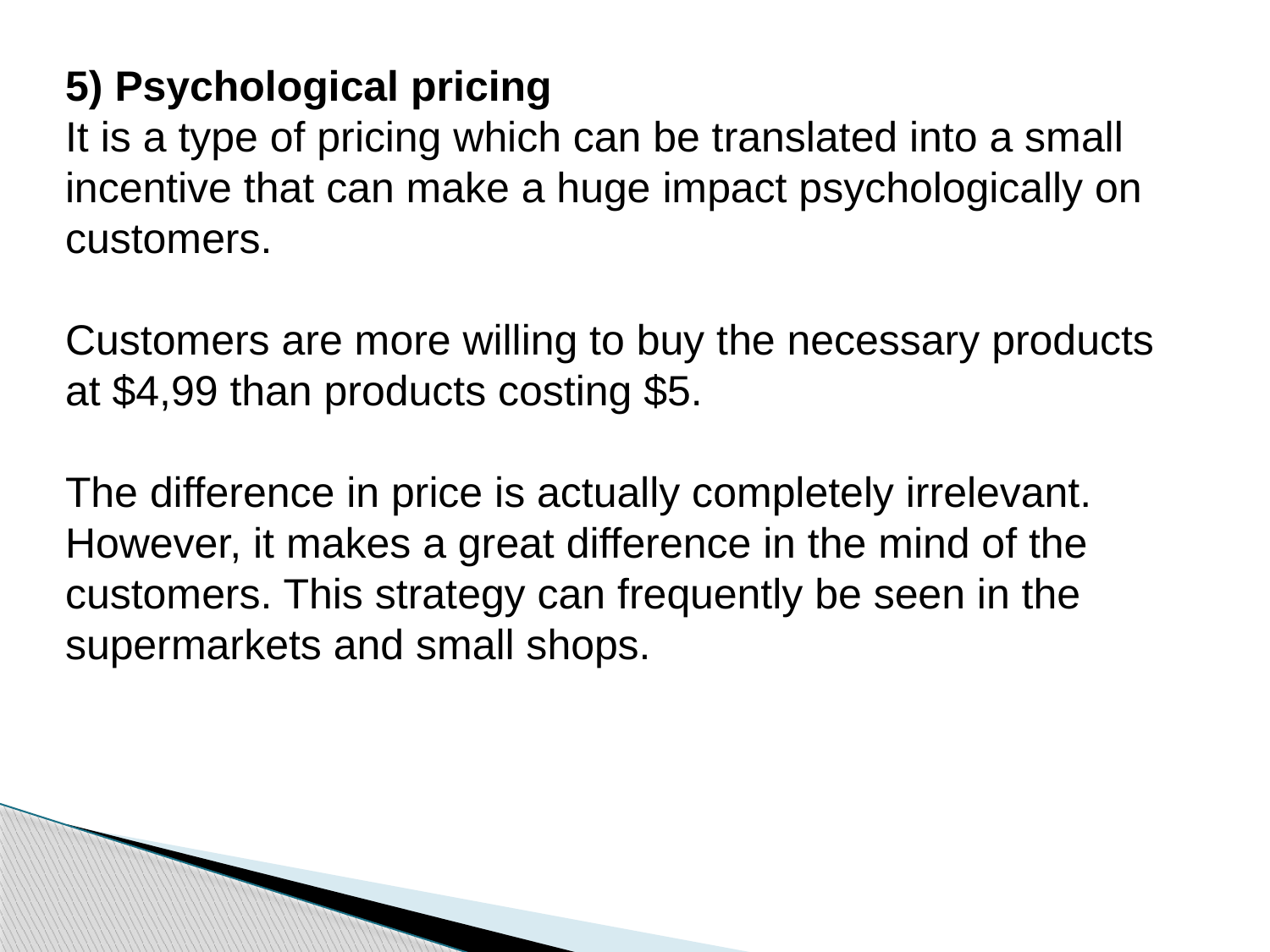

5) Psychological pricing
It is a type of pricing which can be translated into a small incentive that can make a huge impact psychologically on customers.

Customers are more willing to buy the necessary products at $4,99 than products costing $5.

The difference in price is actually completely irrelevant. However, it makes a great difference in the mind of the customers. This strategy can frequently be seen in the supermarkets and small shops.